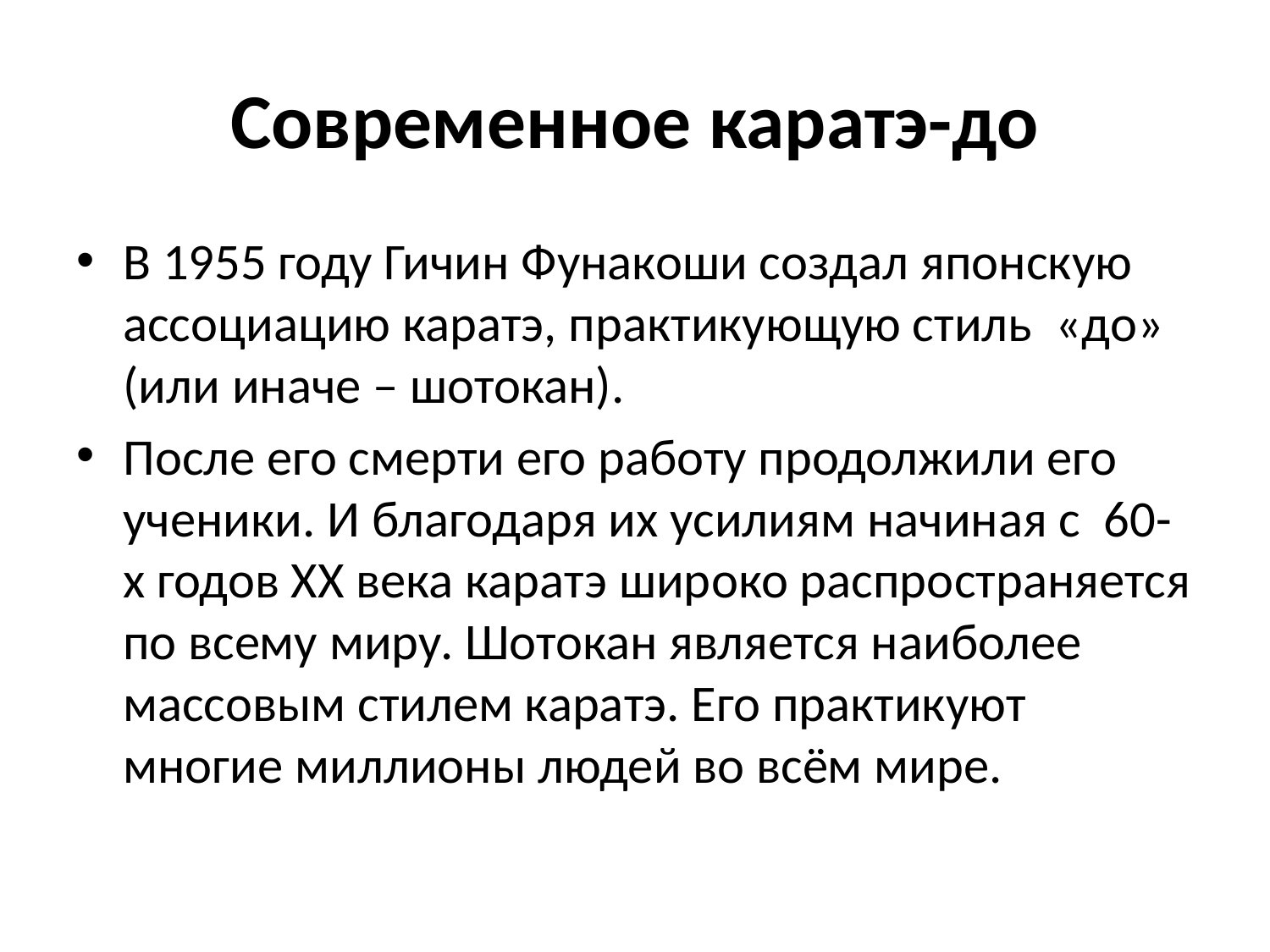

# Современное каратэ-до
В 1955 году Гичин Фунакоши создал японскую ассоциацию каратэ, практикующую стиль  «до» (или иначе – шотокан).
После его смерти его работу продолжили его ученики. И благодаря их усилиям начиная с  60-х годов XX века каратэ широко распространяется по всему миру. Шотокан является наиболее массовым стилем каратэ. Его практикуют многие миллионы людей во всём мире.